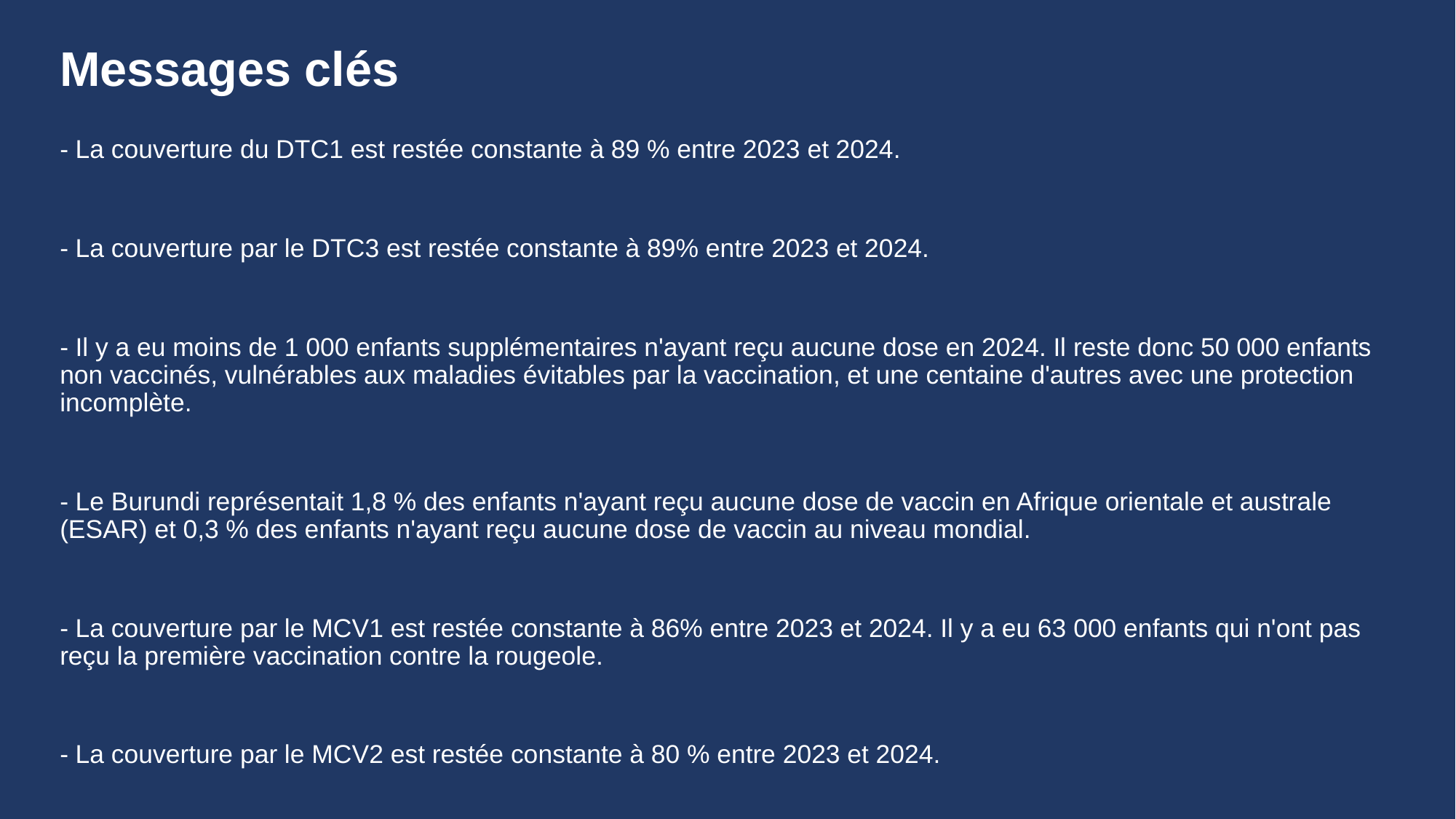

# Messages clés
- La couverture du DTC1 est restée constante à 89 % entre 2023 et 2024.

- La couverture par le DTC3 est restée constante à 89% entre 2023 et 2024.

- Il y a eu moins de 1 000 enfants supplémentaires n'ayant reçu aucune dose en 2024. Il reste donc 50 000 enfants non vaccinés, vulnérables aux maladies évitables par la vaccination, et une centaine d'autres avec une protection incomplète.

- Le Burundi représentait 1,8 % des enfants n'ayant reçu aucune dose de vaccin en Afrique orientale et australe (ESAR) et 0,3 % des enfants n'ayant reçu aucune dose de vaccin au niveau mondial.

- La couverture par le MCV1 est restée constante à 86% entre 2023 et 2024. Il y a eu 63 000 enfants qui n'ont pas reçu la première vaccination contre la rougeole.

- La couverture par le MCV2 est restée constante à 80 % entre 2023 et 2024.

- Le vaccin contre le papillomavirus humain (HPV) n'a pas été introduit.